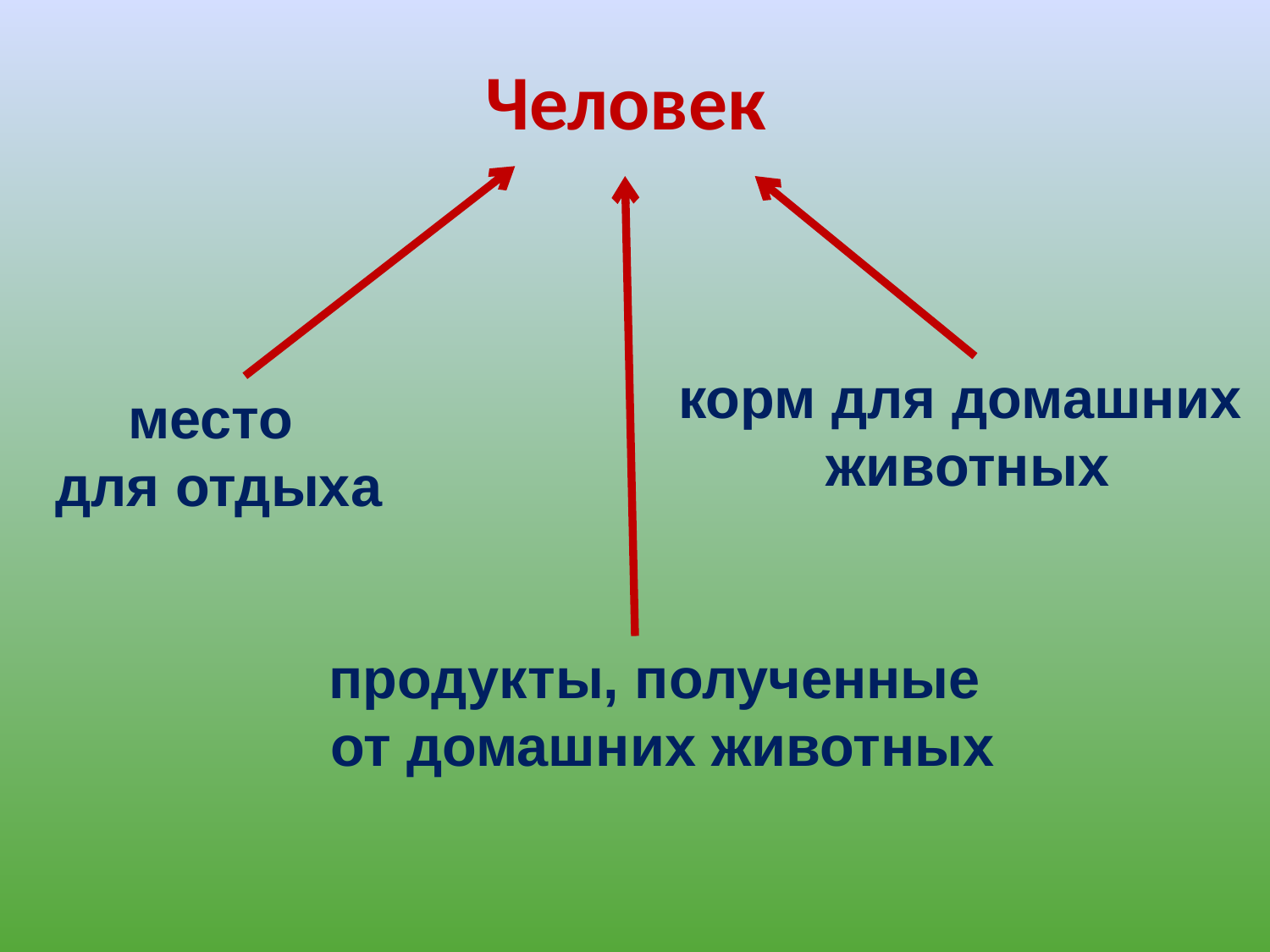

Человек
корм для домашних
 животных
место
 для отдыха
продукты, полученные
 от домашних животных